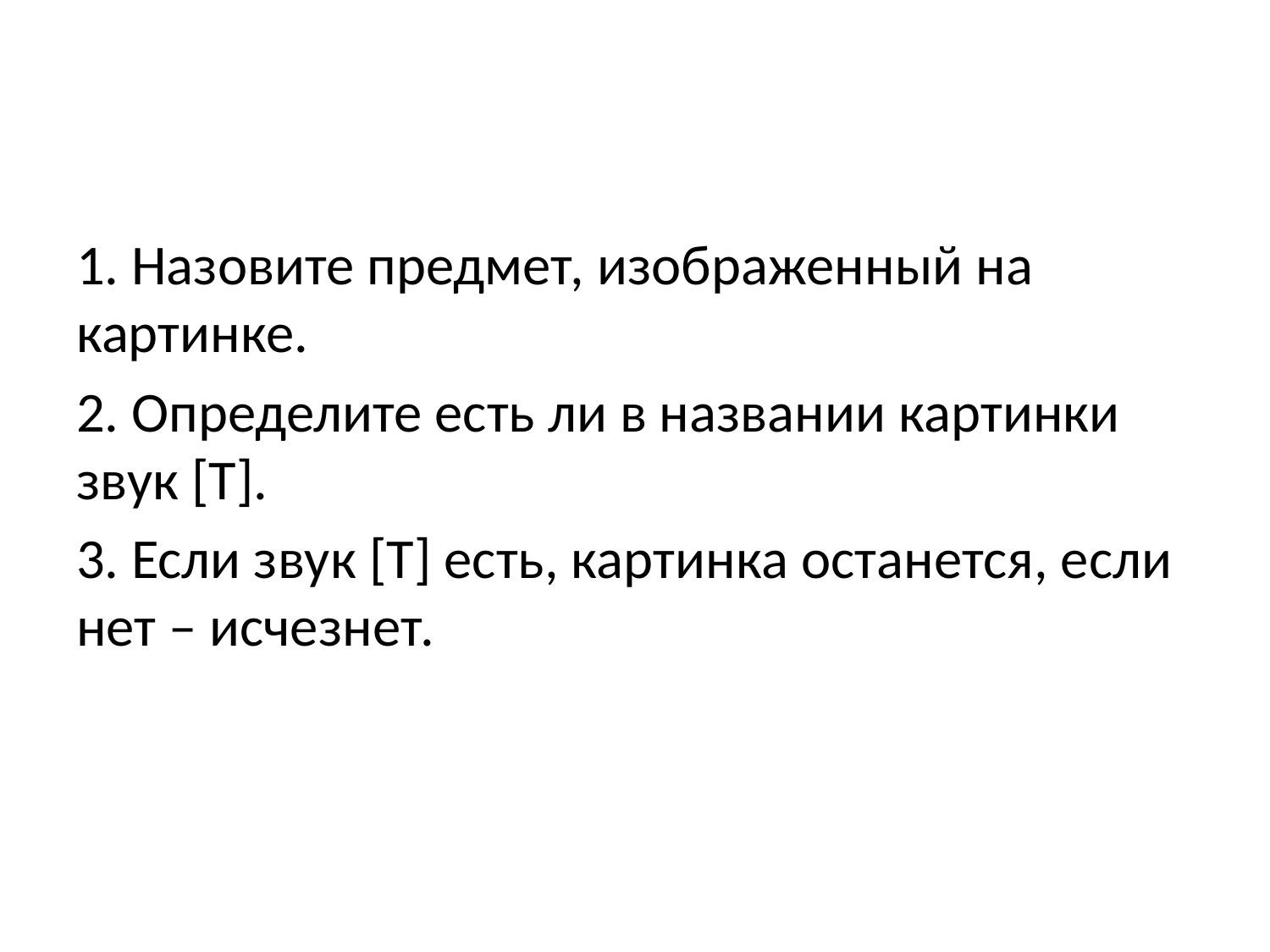

1. Назовите предмет, изображенный на картинке.
2. Определите есть ли в названии картинки звук [Т].
3. Если звук [Т] есть, картинка останется, если нет – исчезнет.